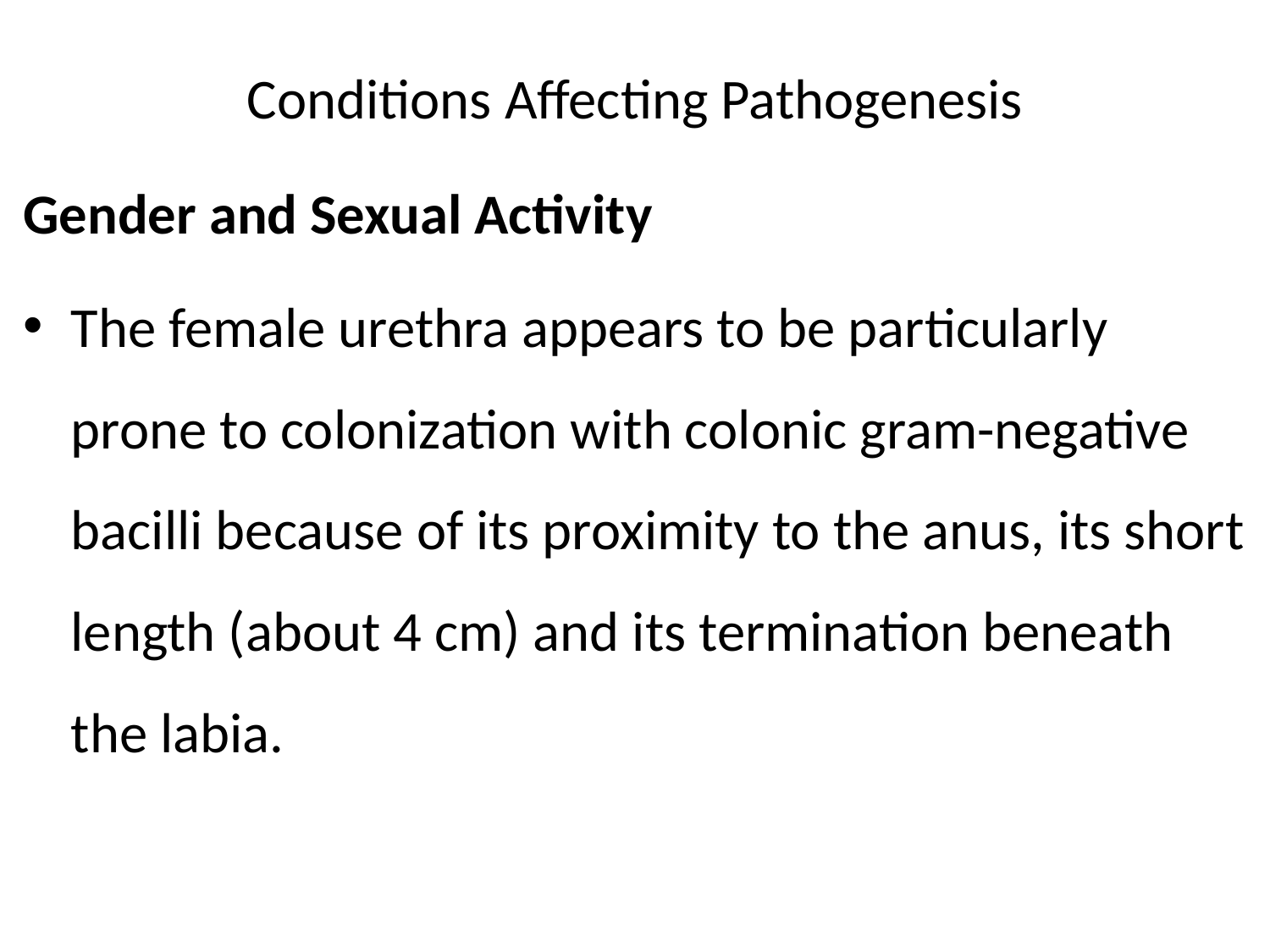

# Conditions Affecting Pathogenesis
Gender and Sexual Activity
The female urethra appears to be particularly prone to colonization with colonic gram-negative bacilli because of its proximity to the anus, its short length (about 4 cm) and its termination beneath the labia.